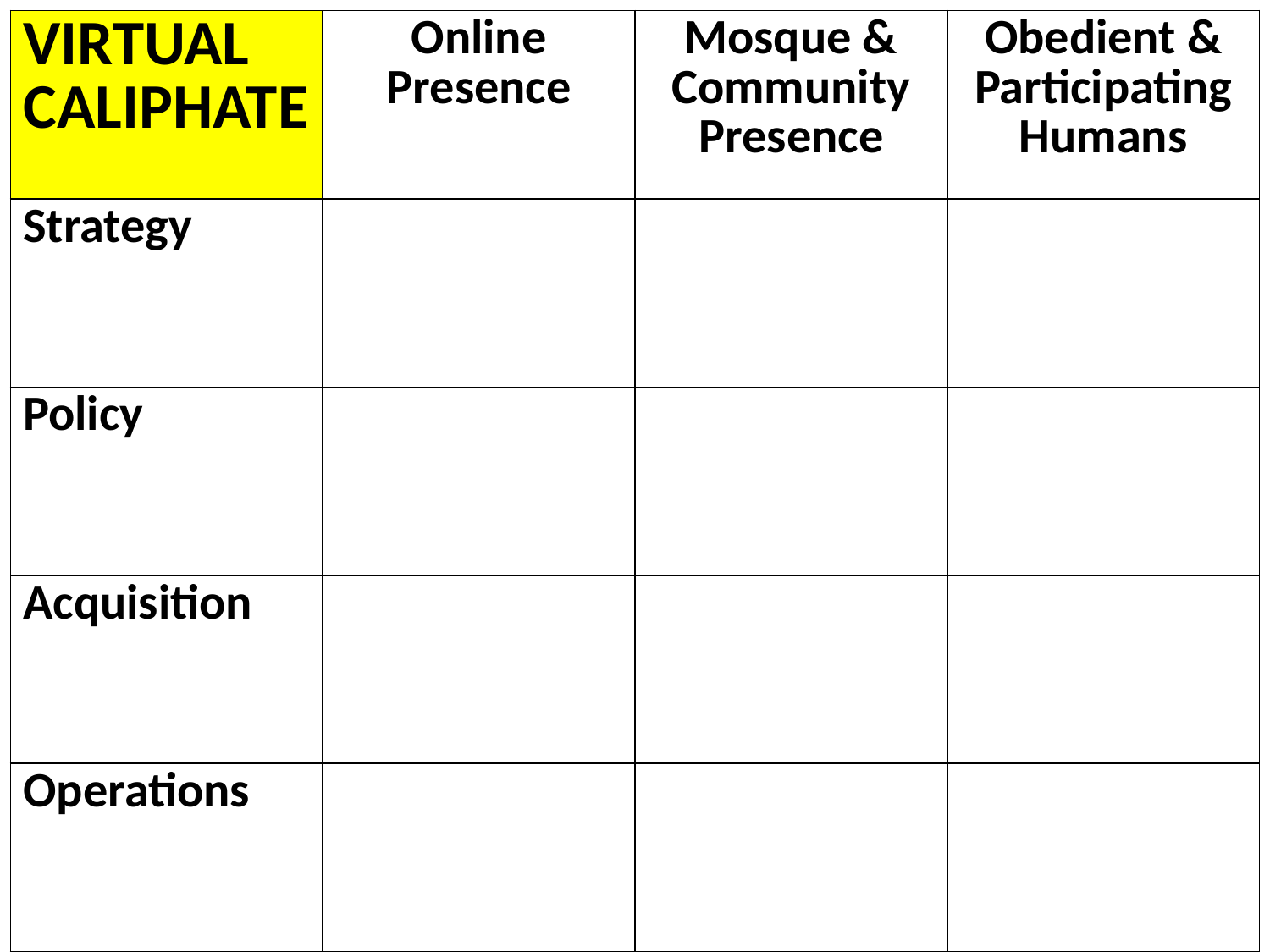

| VIRTUAL CALIPHATE | Online Presence | Mosque & Community Presence | Obedient & Participating Humans |
| --- | --- | --- | --- |
| Strategy |  |  |  |
| Policy |  |  |  |
| Acquisition |  |  |  |
| Operations |  |  |  |